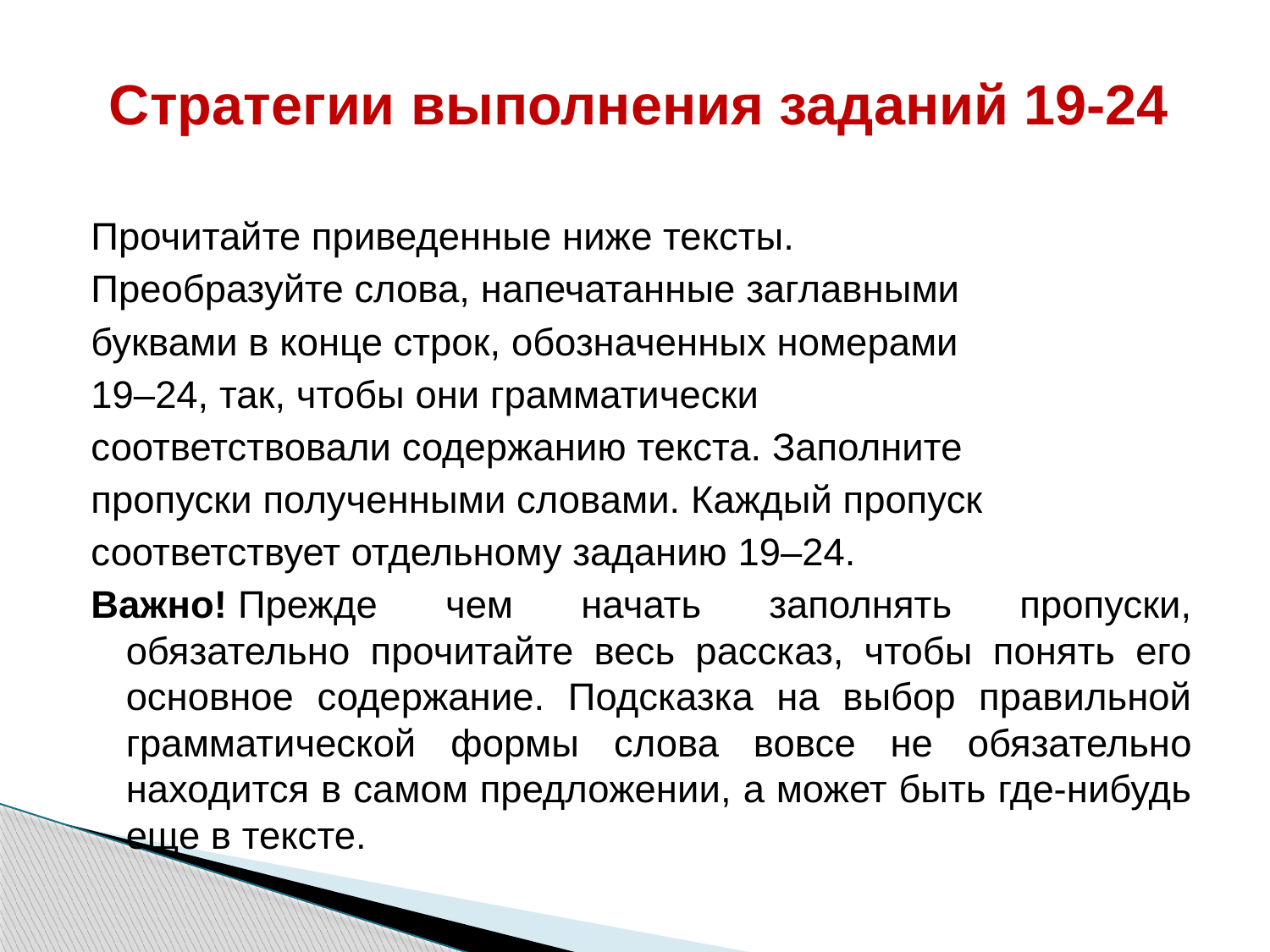

# Стратегии выполнения заданий 19-24
Прочитайте приведенные ниже тексты.
Преобразуйте слова, напечатанные заглавными
буквами в конце строк, обозначенных номерами
19–24, так, чтобы они грамматически
соответствовали содержанию текста. Заполните
пропуски полученными словами. Каждый пропуск
соответствует отдельному заданию 19–24.
Важно! Прежде чем начать заполнять пропуски, обязательно прочитайте весь рассказ, чтобы понять его основное содержание. Подсказка на выбор правильной грамматической формы слова вовсе не обязательно находится в самом предложении, а может быть где-нибудь еще в тексте.